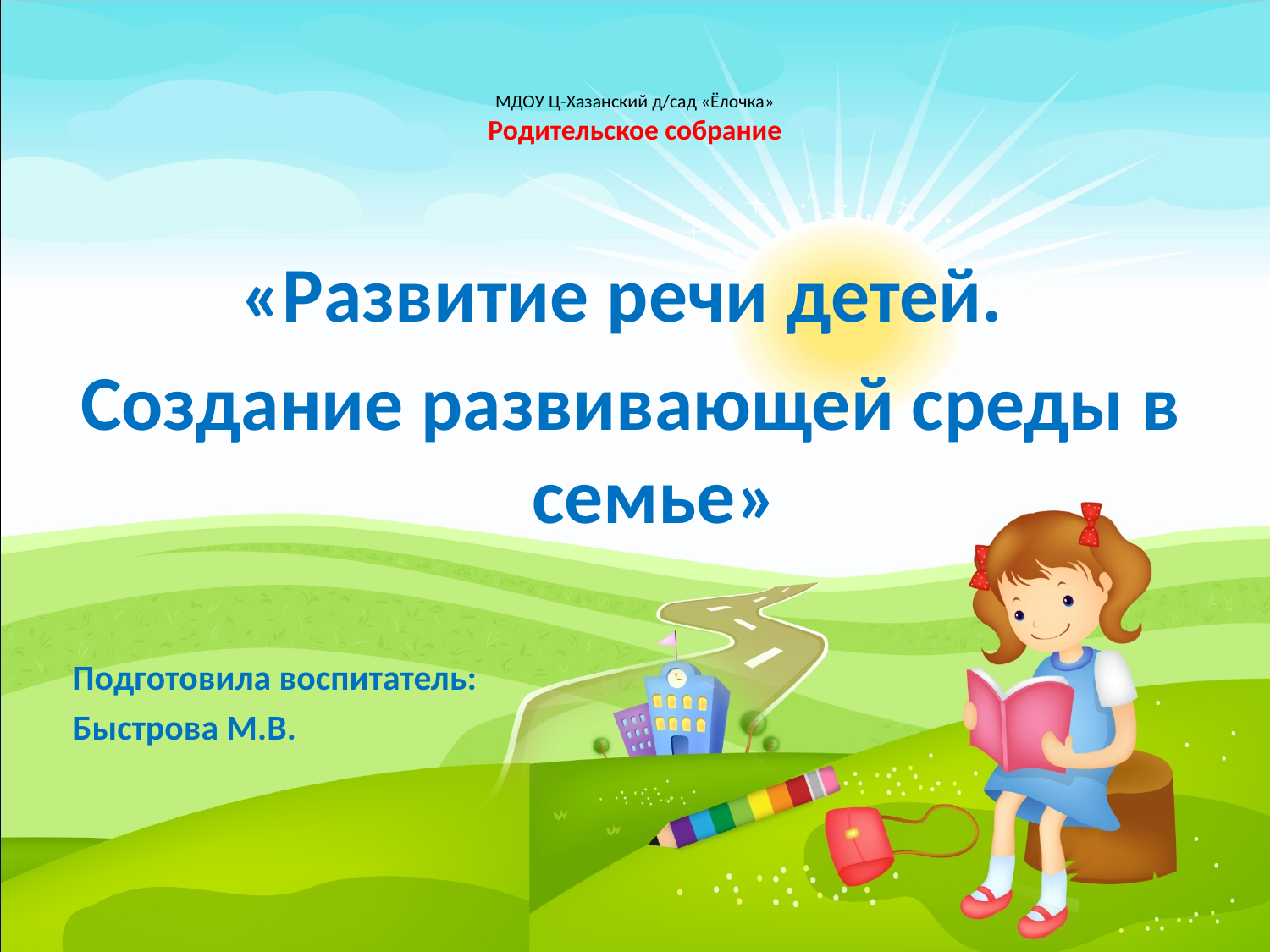

# МДОУ Ц-Хазанский д/сад «Ёлочка» Родительское собрание
«Развитие речи детей.
Создание развивающей среды в семье»

Подготовила воспитатель:
Быстрова М.В.